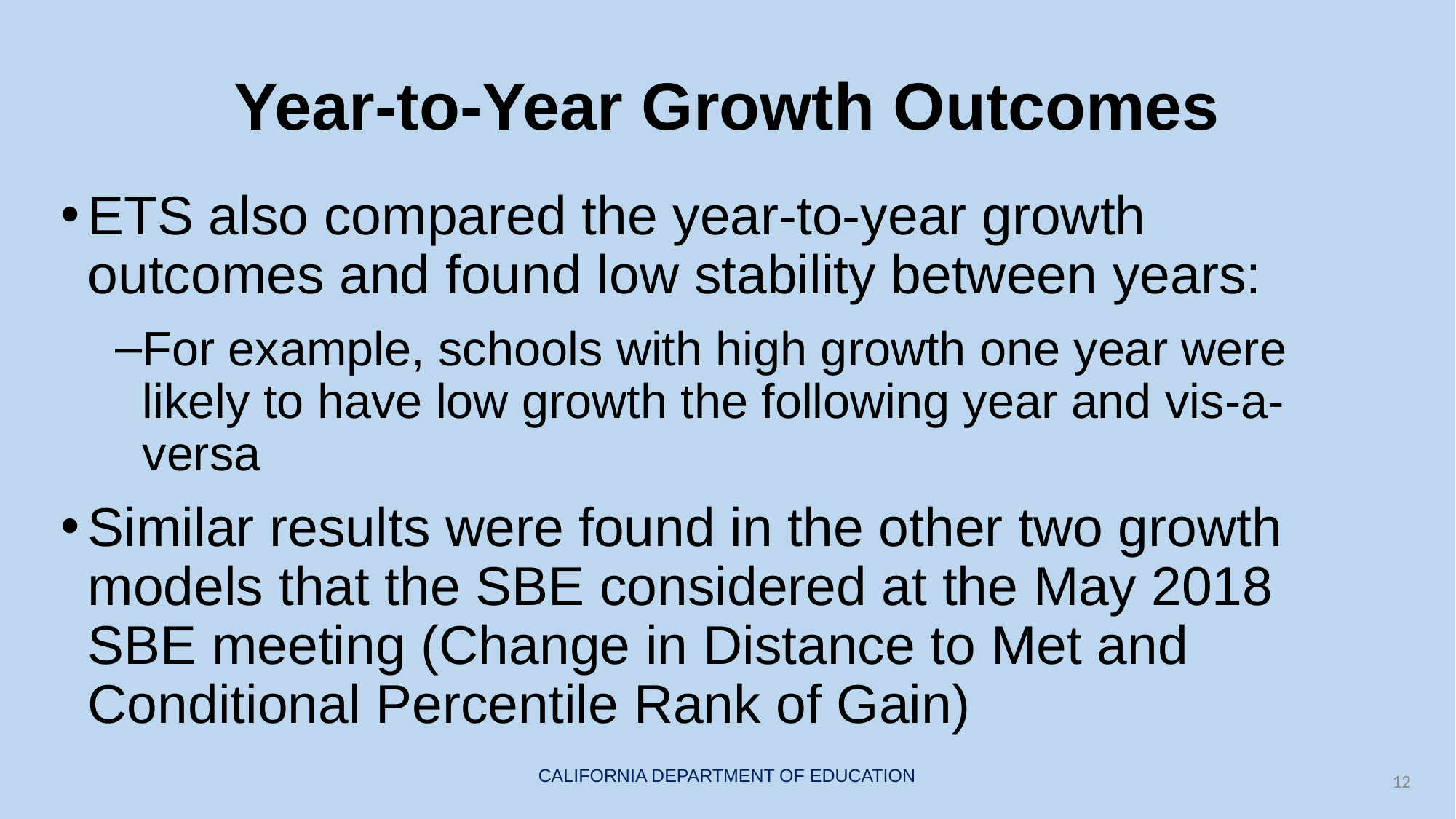

# Year-to-Year Growth Outcomes
ETS also compared the year-to-year growth outcomes and found low stability between years:
For example, schools with high growth one year were likely to have low growth the following year and vis-a-versa
Similar results were found in the other two growth models that the SBE considered at the May 2018 SBE meeting (Change in Distance to Met and Conditional Percentile Rank of Gain)
12